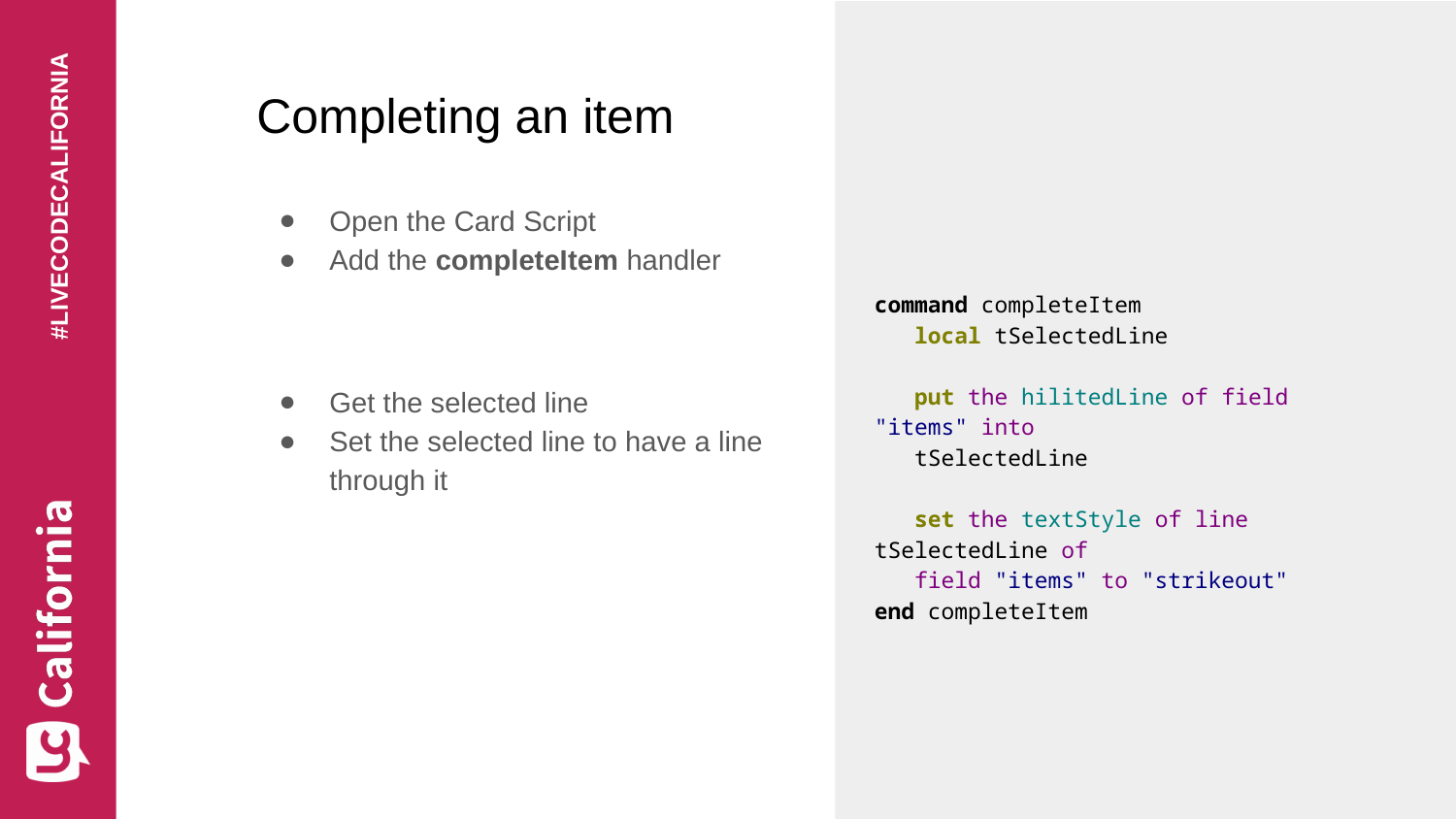

# Completing an item
Open the Card Script
Add the completeItem handler

Get the selected line
Set the selected line to have a line through it

command completeItem
   local tSelectedLine

   put the hilitedLine of field "items" into
   tSelectedLine

   set the textStyle of line tSelectedLine of
   field "items" to "strikeout"
end completeItem